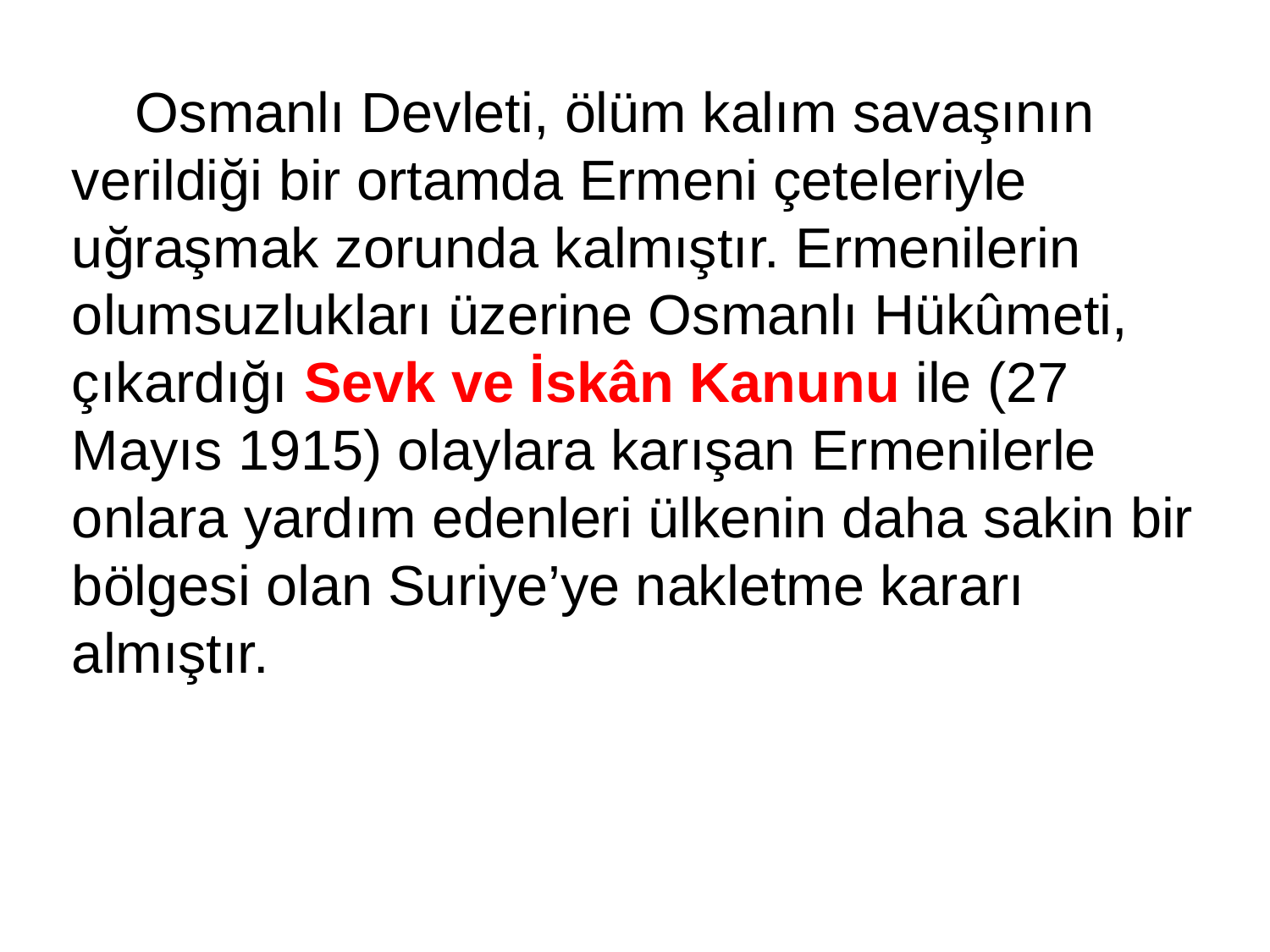

Osmanlı Devleti, ölüm kalım savaşının verildiği bir ortamda Ermeni çeteleriyle uğraşmak zorunda kalmıştır. Ermenilerin olumsuzlukları üzerine Osmanlı Hükûmeti, çıkardığı Sevk ve İskân Kanunu ile (27 Mayıs 1915) olaylara karışan Ermenilerle onlara yardım edenleri ülkenin daha sakin bir bölgesi olan Suriye’ye nakletme kararı almıştır.